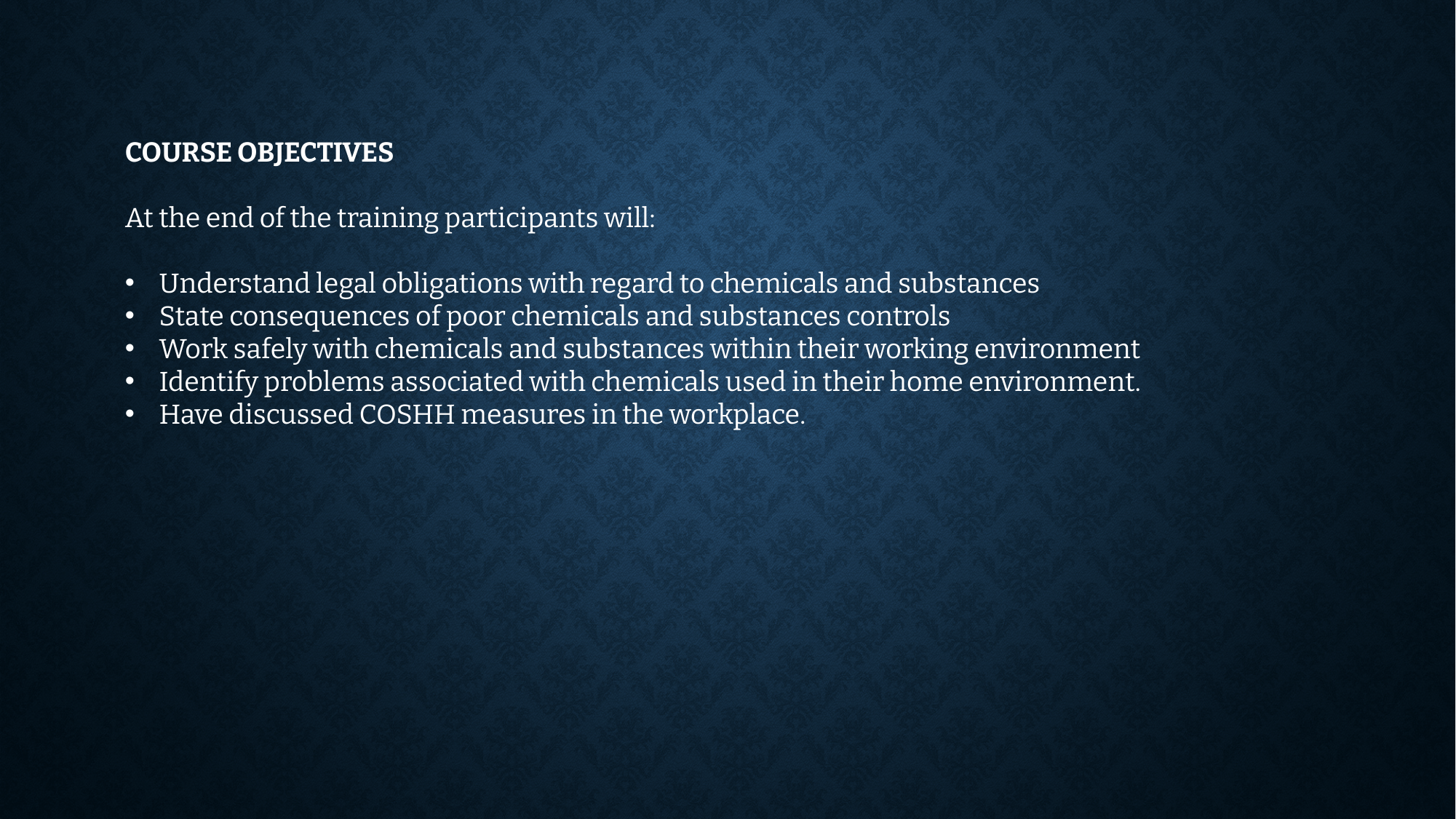

COURSE OBJECTIVES

At the end of the training participants will:

Understand legal obligations with regard to chemicals and substances
State consequences of poor chemicals and substances controls
Work safely with chemicals and substances within their working environment
Identify problems associated with chemicals used in their home environment.
Have discussed COSHH measures in the workplace.